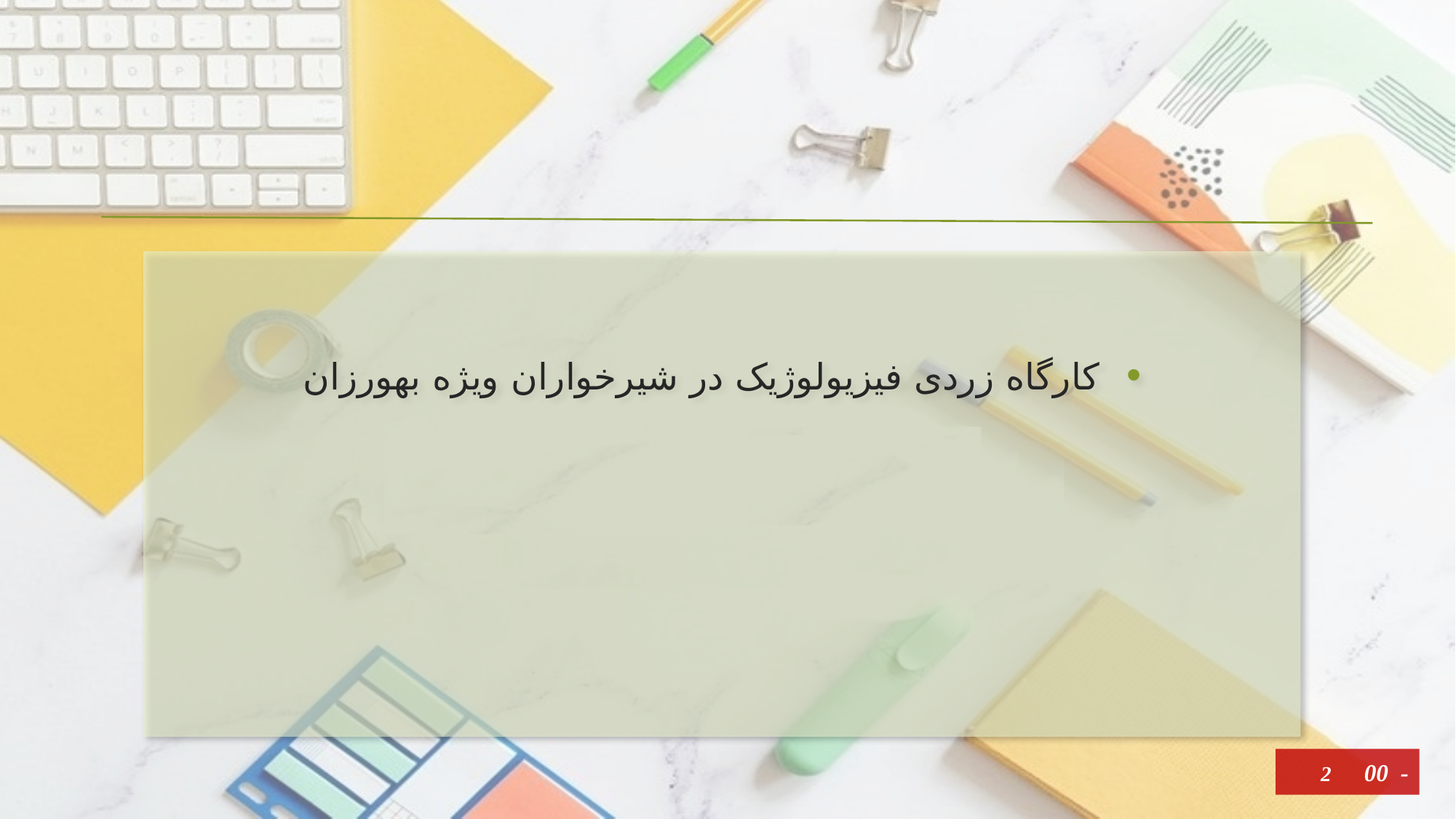

کارگاه زردی فیزیولوژیک در شیرخواران ویژه بهورزان

2